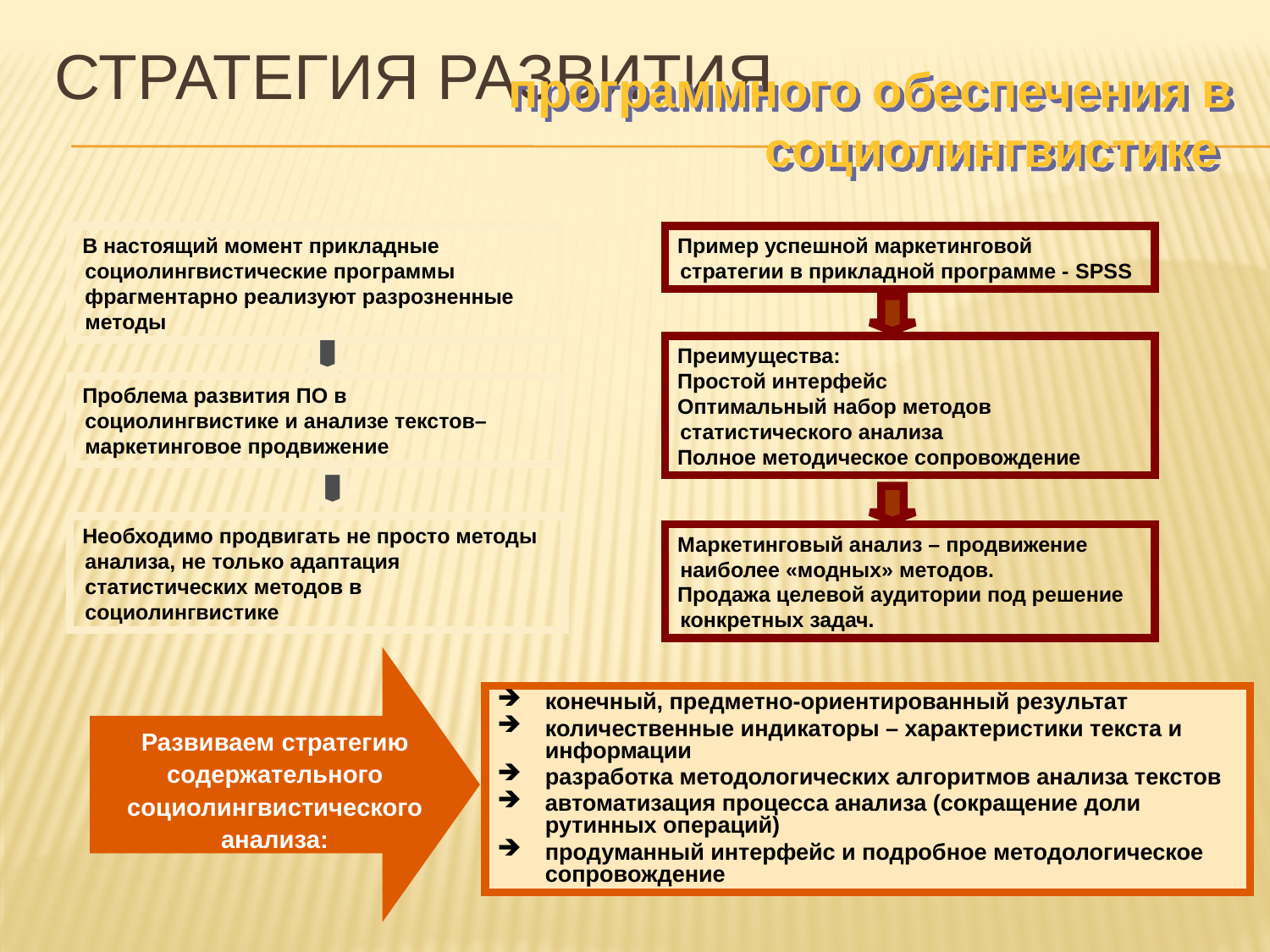

# Стратегия развития
программного обеспечения в социолингвистике
В настоящий момент прикладные социолингвистические программы фрагментарно реализуют разрозненные методы
Пример успешной маркетинговой стратегии в прикладной программе - SPSS

Преимущества:
Простой интерфейс
Оптимальный набор методов статистического анализа
Полное методическое сопровождение
Проблема развития ПО в социолингвистике и анализе текстов– маркетинговое продвижение

Необходимо продвигать не просто методы анализа, не только адаптация статистических методов в социолингвистике
Маркетинговый анализ – продвижение наиболее «модных» методов.
Продажа целевой аудитории под решение конкретных задач.

Развиваем стратегию содержательного социолингвистического анализа:
конечный, предметно-ориентированный результат
количественные индикаторы – характеристики текста и информации
разработка методологических алгоритмов анализа текстов
автоматизация процесса анализа (сокращение доли рутинных операций)
продуманный интерфейс и подробное методологическое сопровождение